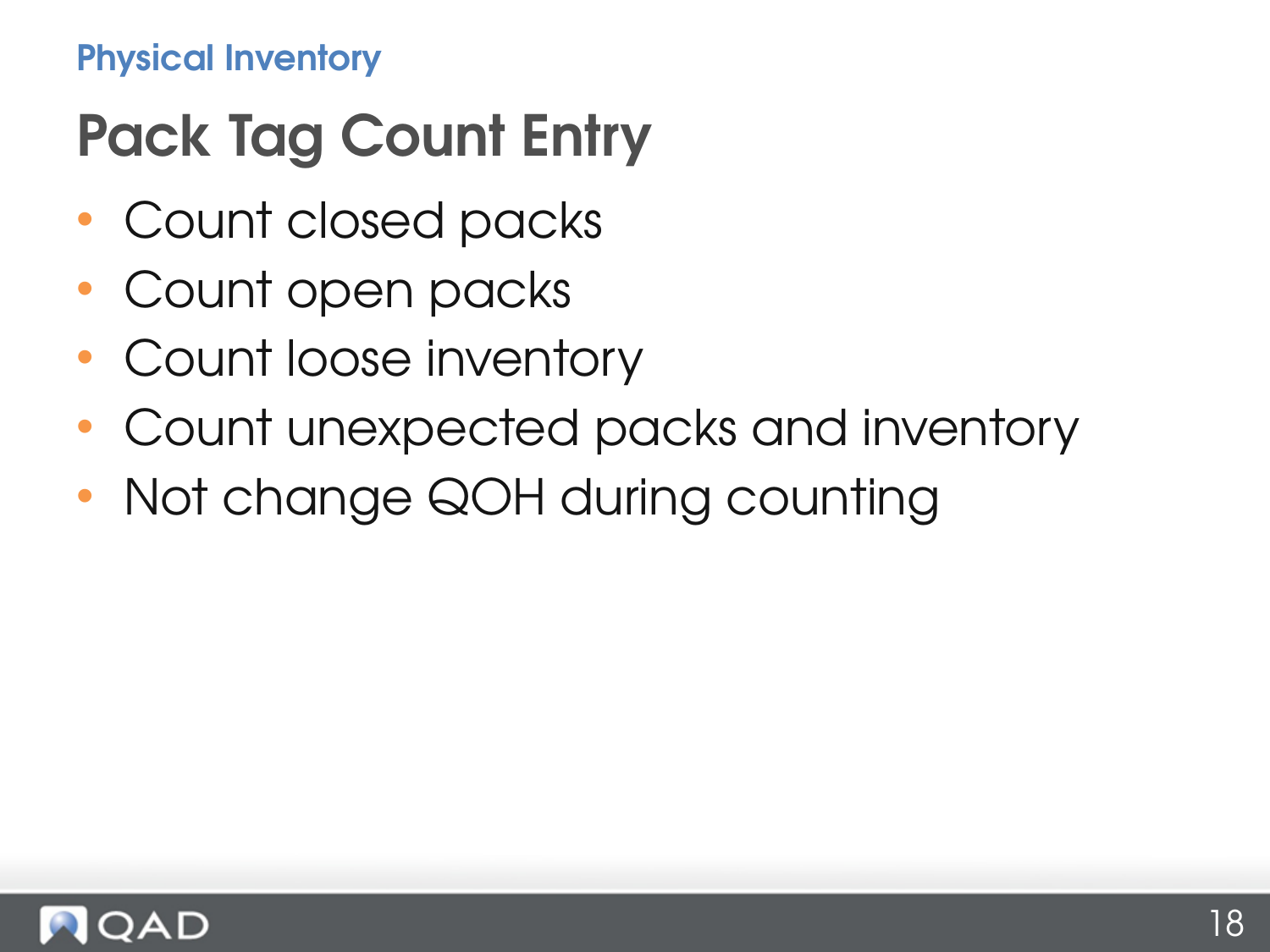

Physical Inventory
# Pack Tag Count Entry
Count closed packs
Count open packs
Count loose inventory
Count unexpected packs and inventory
Not change QOH during counting
18